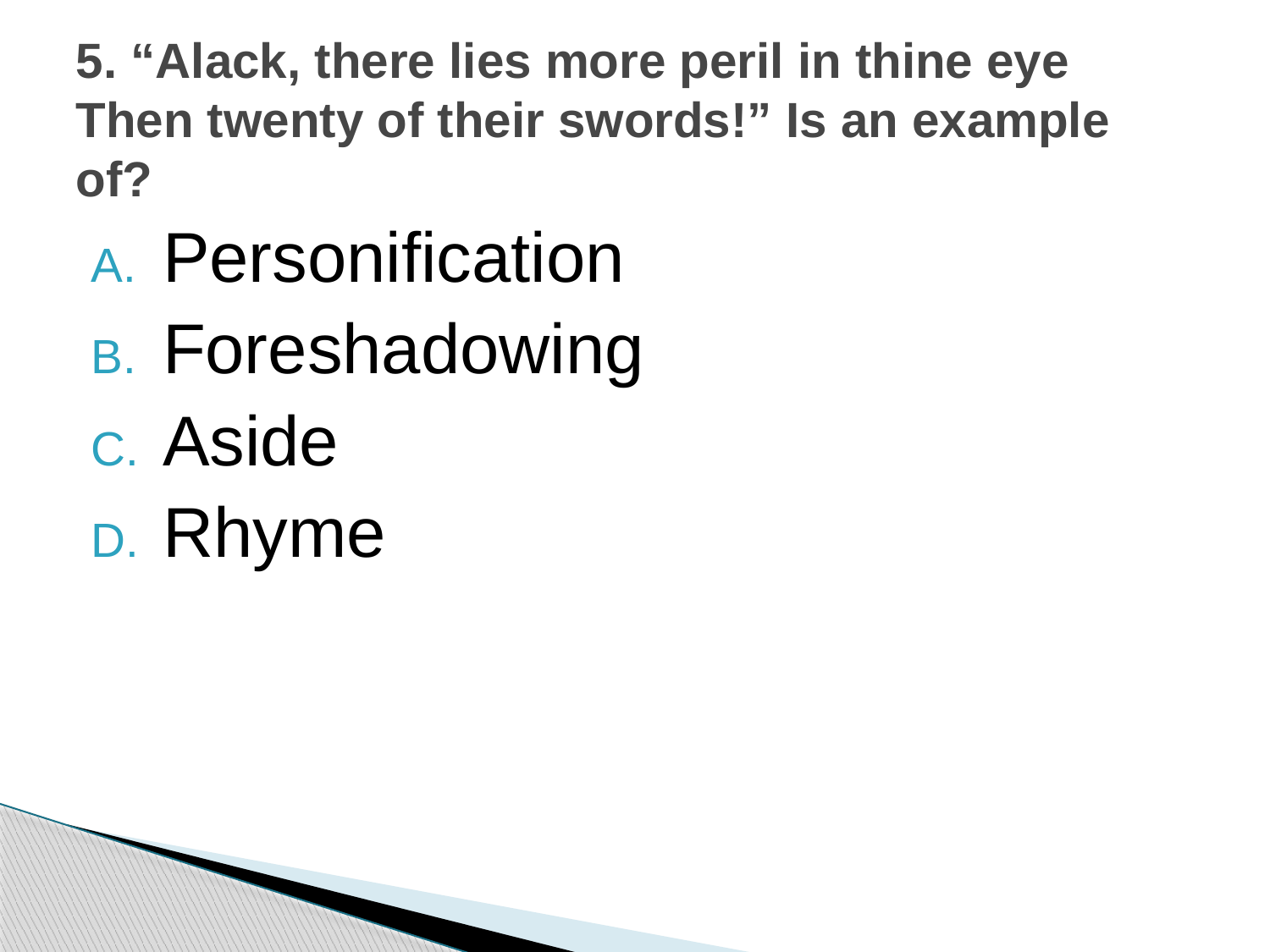

# 5. “Alack, there lies more peril in thine eye Then twenty of their swords!” Is an example of?
Personification
Foreshadowing
Aside
Rhyme